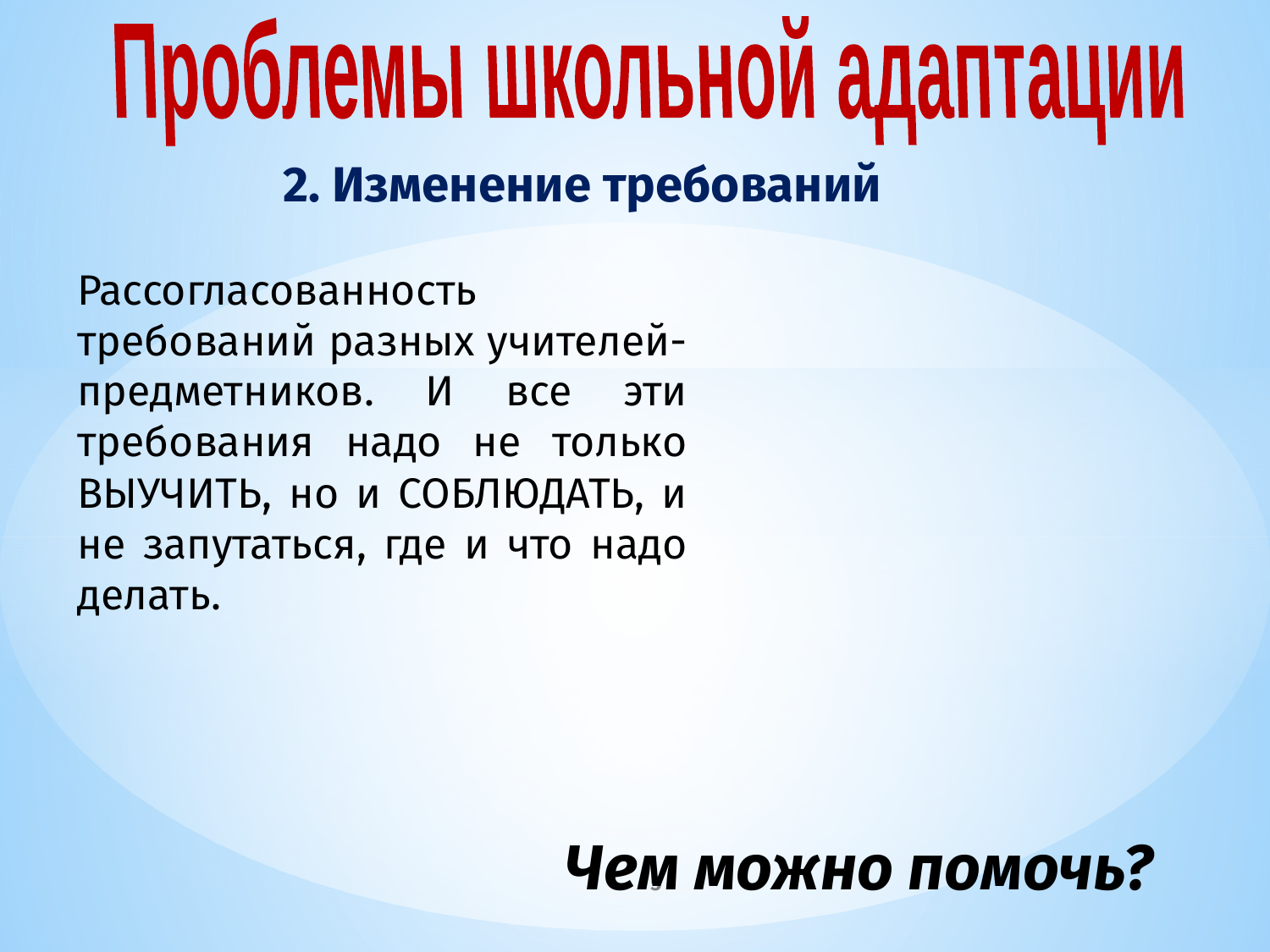

Проблемы школьной адаптации
2. Изменение требований
Рассогласованность требований разных учителей-предметников. И все эти требования надо не только ВЫУЧИТЬ, но и СОБЛЮДАТЬ, и не запутаться, где и что надо делать.
Чем можно помочь?
5